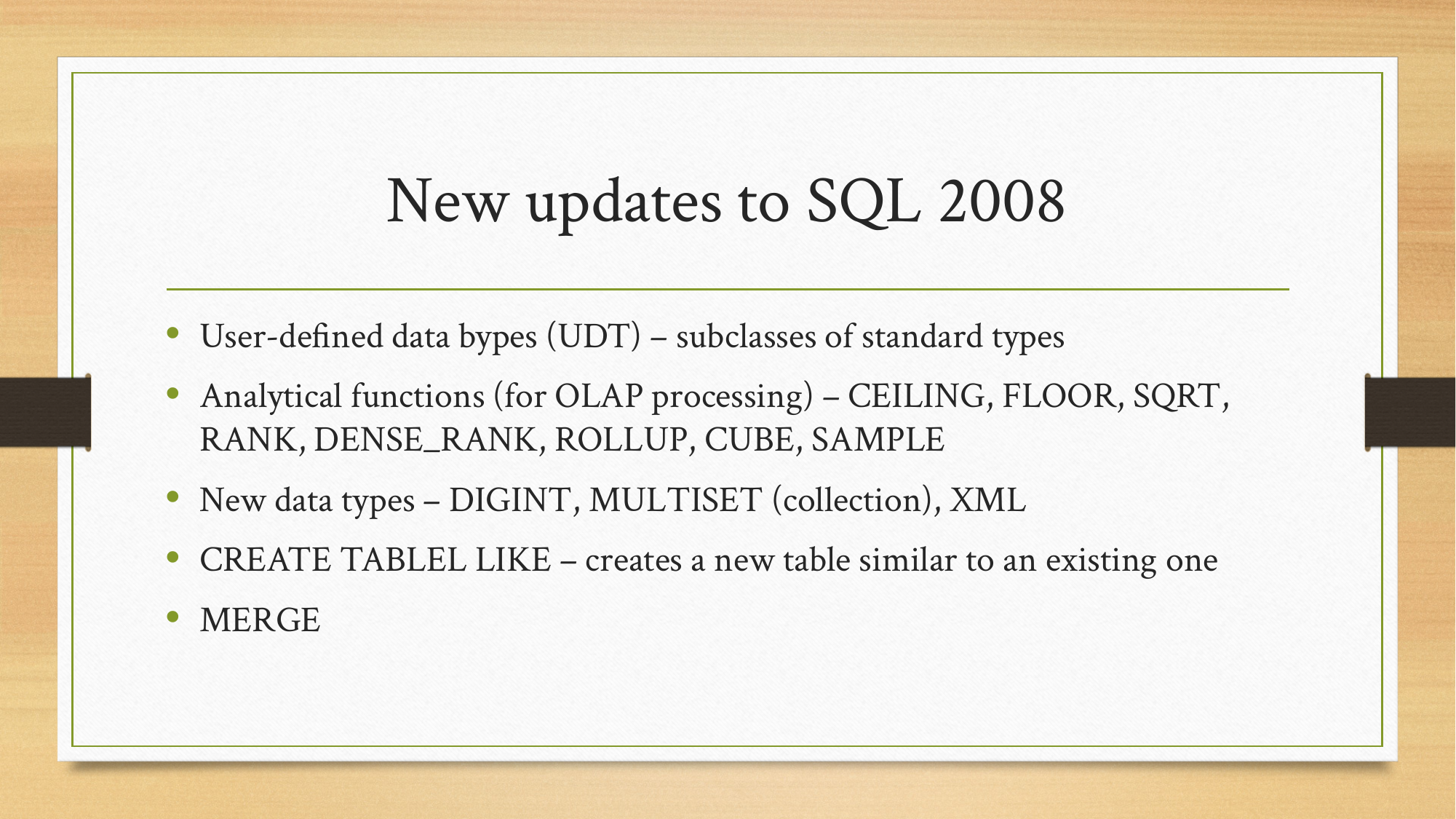

# New updates to SQL 2008
User-defined data bypes (UDT) – subclasses of standard types
Analytical functions (for OLAP processing) – CEILING, FLOOR, SQRT, RANK, DENSE_RANK, ROLLUP, CUBE, SAMPLE
New data types – DIGINT, MULTISET (collection), XML
CREATE TABLEL LIKE – creates a new table similar to an existing one
MERGE